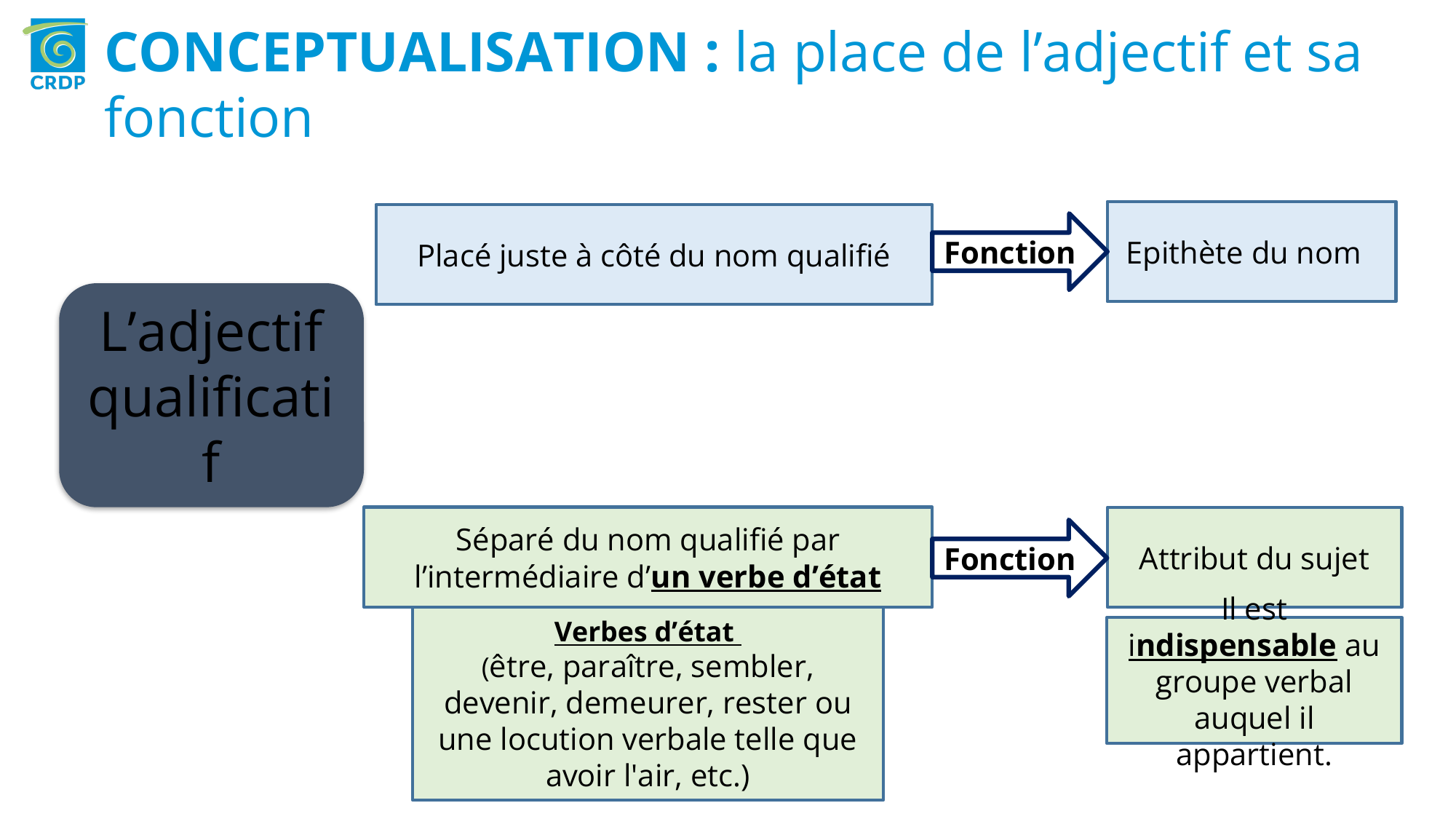

CONCEPTUALISATION : la place de l’adjectif et sa fonction
Epithète du nom
Placé juste à côté du nom qualifié
Fonction
L’adjectif qualificatif
Séparé du nom qualifié par l’intermédiaire d’un verbe d’état
Attribut du sujet
Fonction
Verbes d’état
(être, paraître, sembler, devenir, demeurer, rester ou une locution verbale telle que avoir l'air, etc.)
Il est indispensable au groupe verbal auquel il appartient.